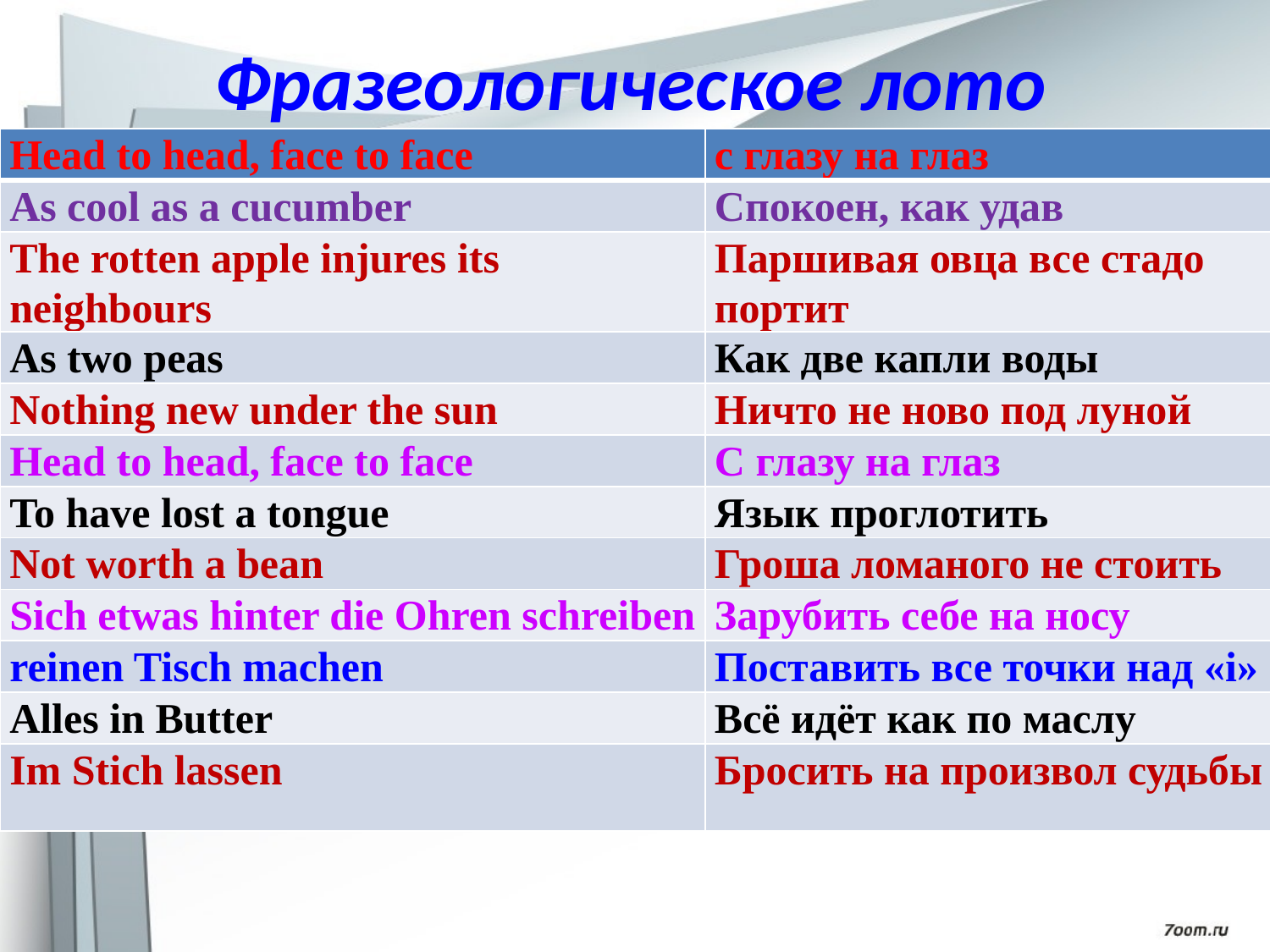

# Фразеологическое лото
| Head to head, face to face | с глазу на глаз |
| --- | --- |
| As cool as a cucumber | Спокоен, как удав |
| The rotten apple injures its neighbours | Паршивая овца все стадо портит |
| As two peas | Как две капли воды |
| Nothing new under the sun | Ничто не ново под луной |
| Head to head, face to face | С глазу на глаз |
| To have lost a tongue | Язык проглотить |
| Not worth a bean | Гроша ломаного не стоить |
| Sich etwas hinter die Ohren schreiben | Зарубить себе на носу |
| reinen Tisch machen | Поставить все точки над «i» |
| Alles in Butter | Всё идёт как по маслу |
| Im Stich lassen | Бросить на произвол судьбы |